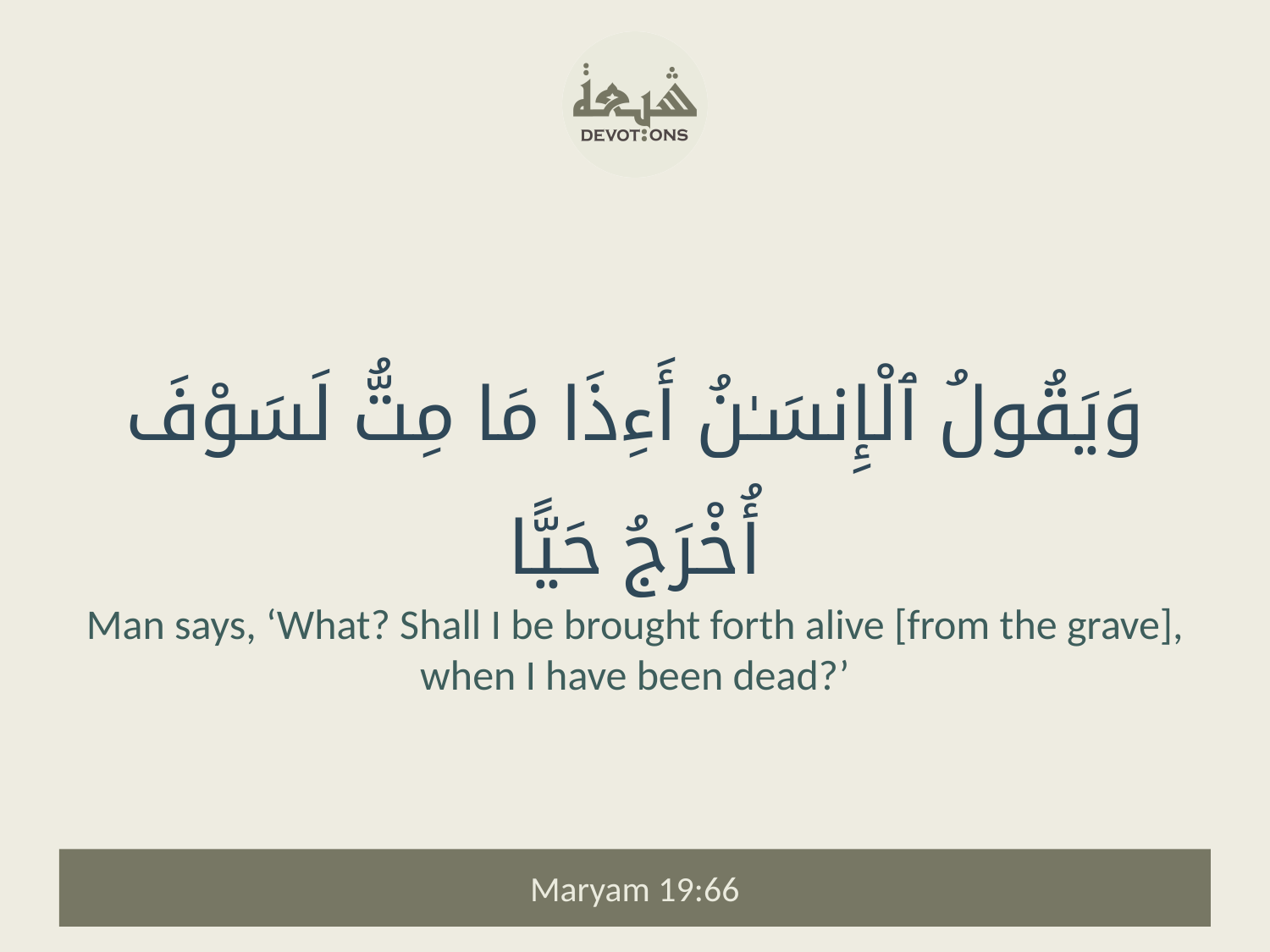

وَيَقُولُ ٱلْإِنسَـٰنُ أَءِذَا مَا مِتُّ لَسَوْفَ أُخْرَجُ حَيًّا
Man says, ‘What? Shall I be brought forth alive [from the grave], when I have been dead?’
Maryam 19:66